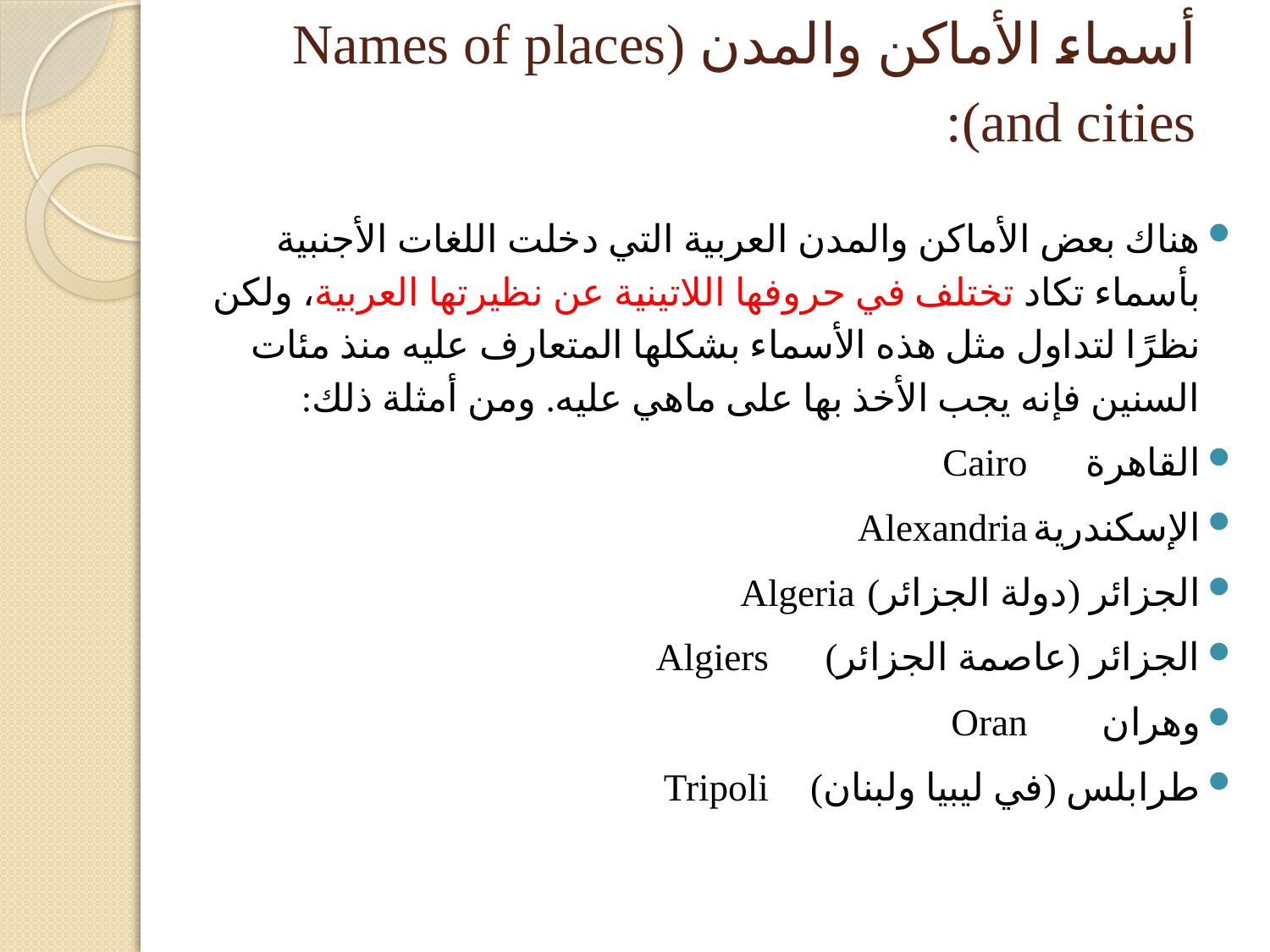

# أسماء الأماكن والمدن (Names of places and cities):
هناك بعض الأماكن والمدن العربية التي دخلت اللغات الأجنبية  بأسماء تكاد تختلف في حروفها اللاتينية عن نظيرتها العربية، ولكن نظرًا لتداول مثل هذه الأسماء بشكلها المتعارف عليه منذ مئات السنين فإنه يجب الأخذ بها على ماهي عليه. ومن أمثلة ذلك:
القاهرة				Cairo
الإسكندرية				Alexandria
الجزائر (دولة الجزائر)			Algeria
الجزائر (عاصمة الجزائر)		Algiers
وهران				Oran
طرابلس (في ليبيا ولبنان)		Tripoli